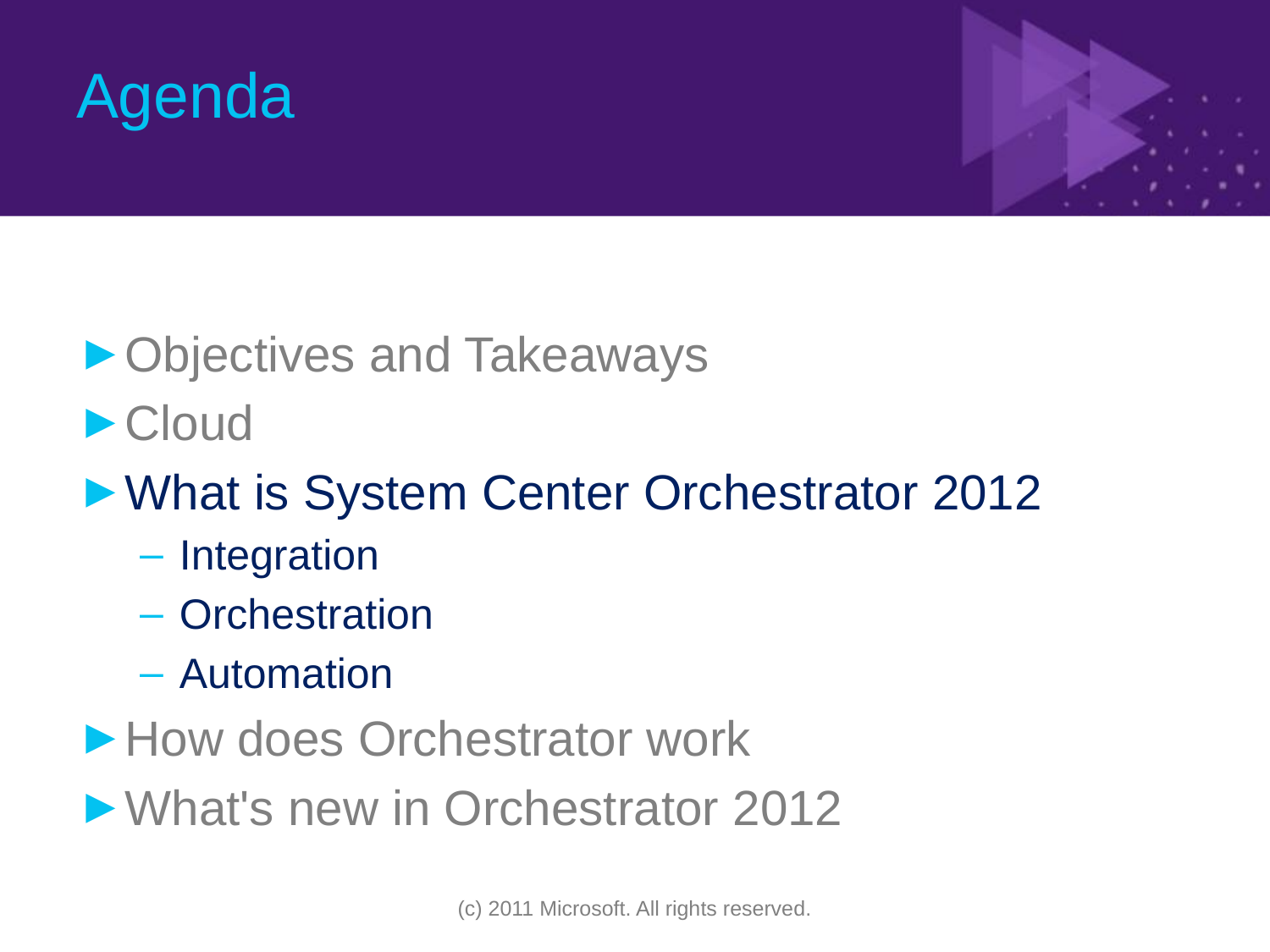

# Agenda
Objectives and Takeaways
Cloud
What is System Center Orchestrator 2012
Integration
Orchestration
Automation
How does Orchestrator work
What's new in Orchestrator 2012
(c) 2011 Microsoft. All rights reserved.